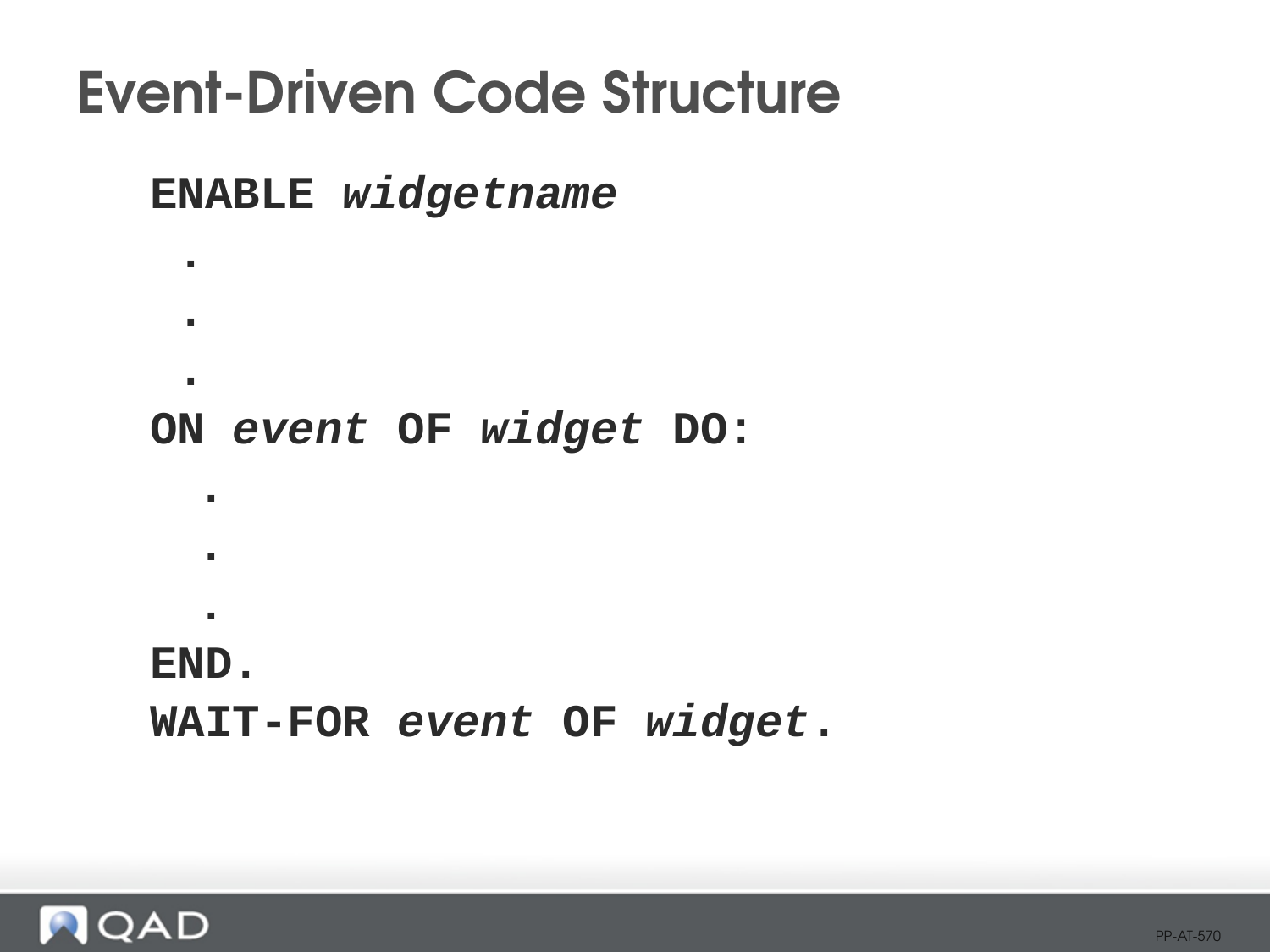

# Event-Driven Code Structure
ENABLE widgetname
 .
 .
 .
ON event OF widget DO:
	.
	.
	.
END.
WAIT-FOR event OF widget.
PP-AT-570